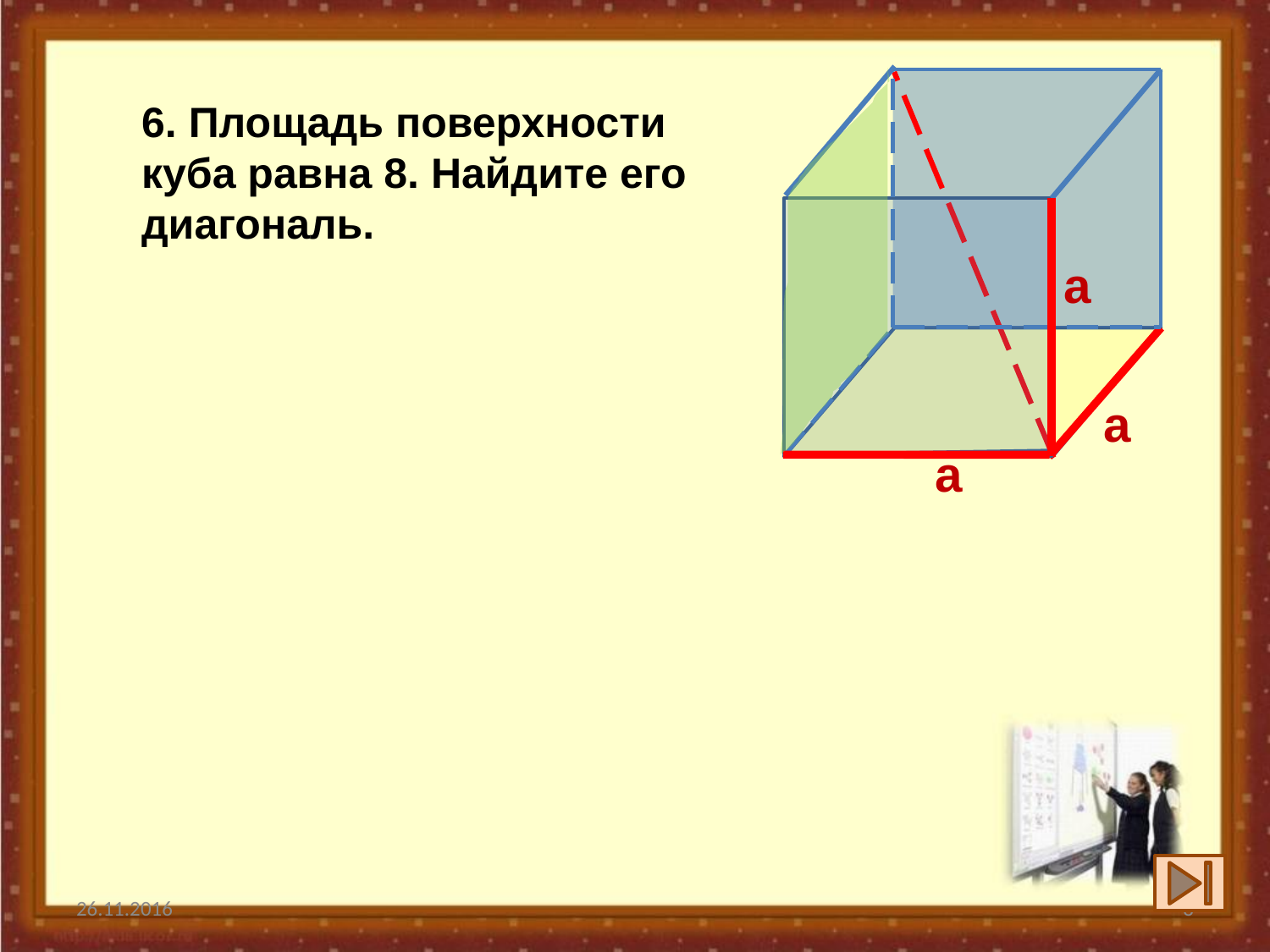

6. Площадь поверхности куба равна 8. Найдите его диагональ.

а

а
а

26.11.2016
8